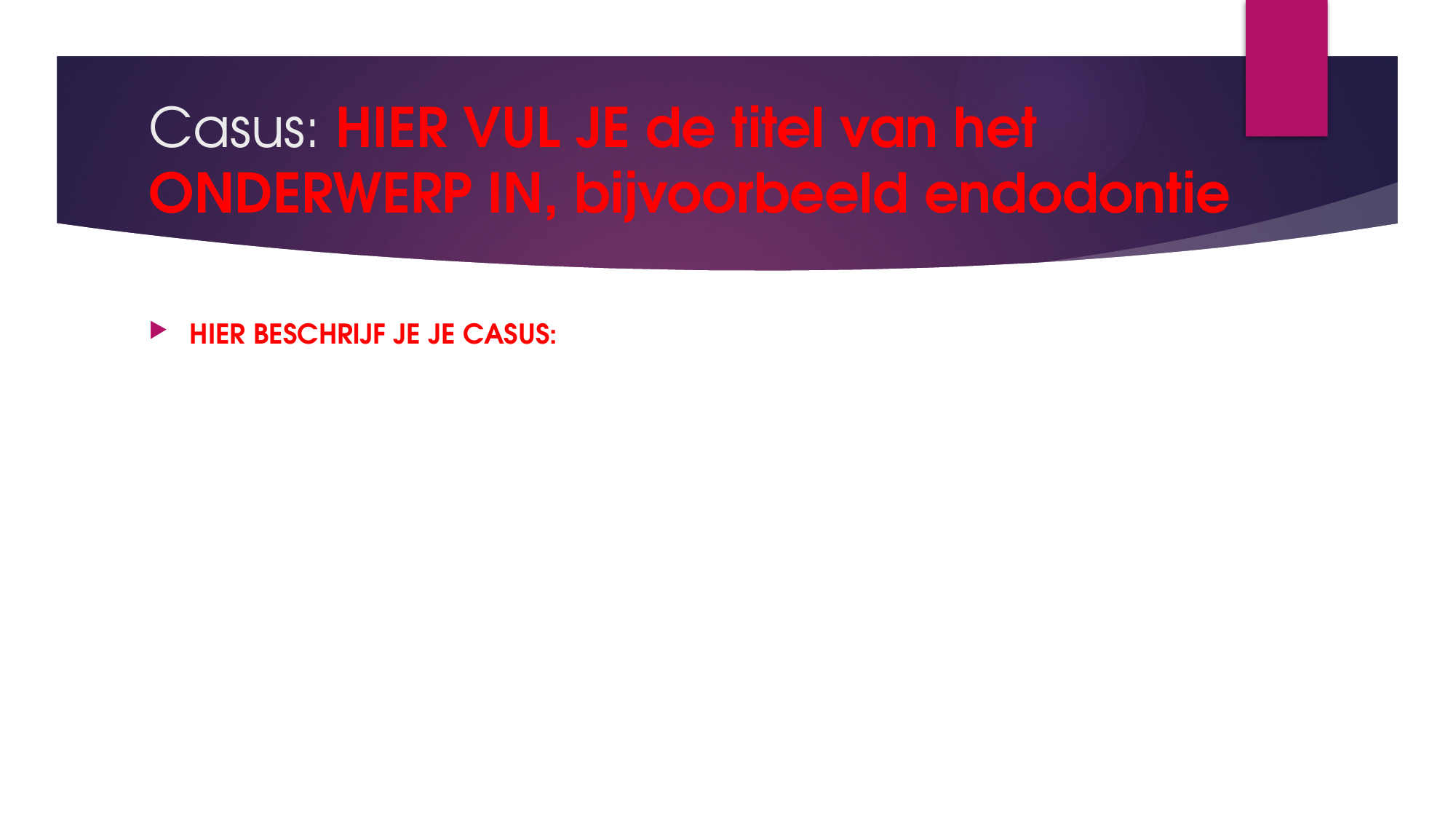

# Casus: HIER VUL JE de titel van het   ONDERWERP IN, bijvoorbeeld endodontie
HIER BESCHRIJF JE JE CASUS: